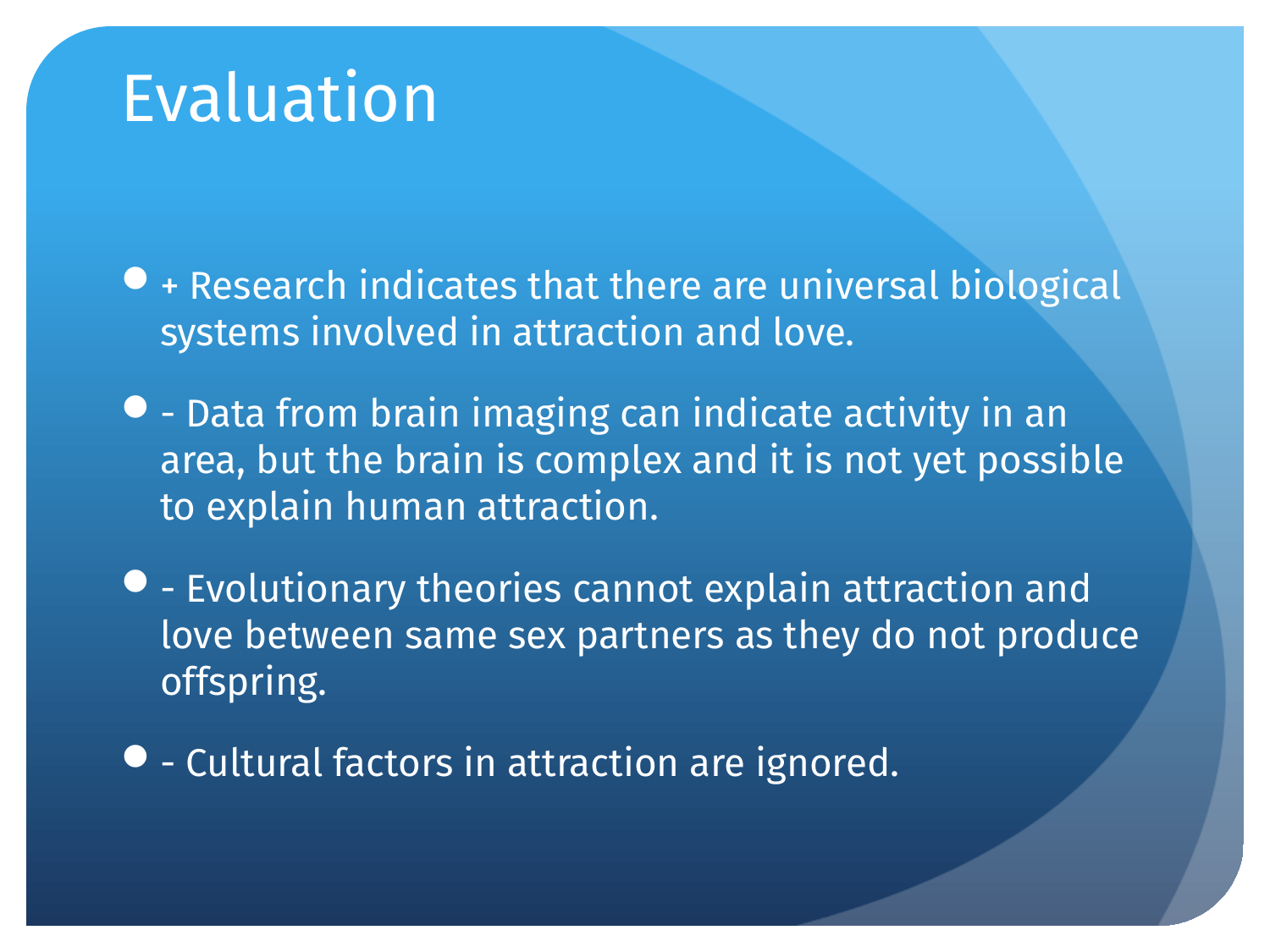

# Evaluation
+ Research indicates that there are universal biological systems involved in attraction and love.
- Data from brain imaging can indicate activity in an area, but the brain is complex and it is not yet possible to explain human attraction.
- Evolutionary theories cannot explain attraction and love between same sex partners as they do not produce offspring.
- Cultural factors in attraction are ignored.